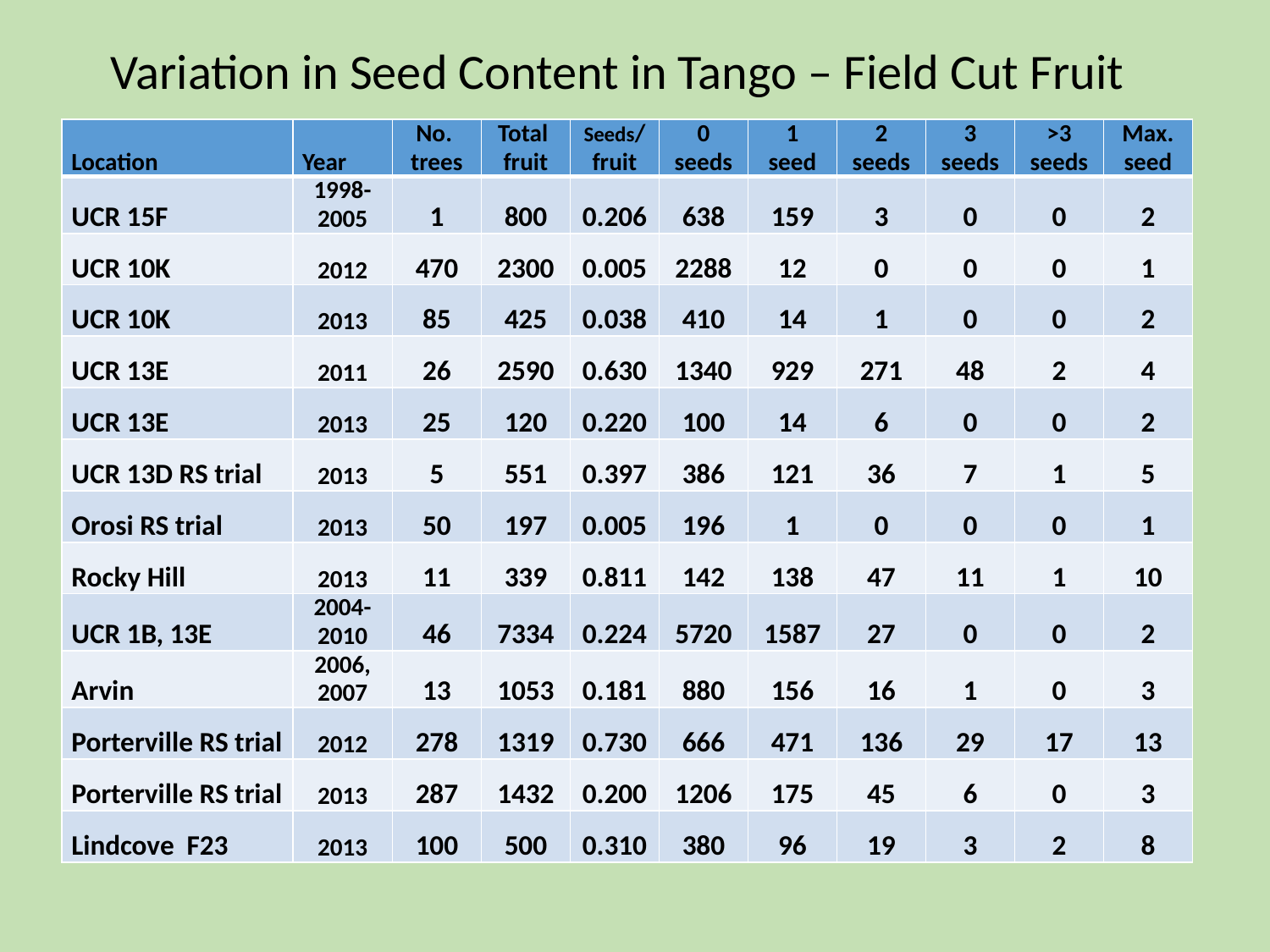

# Variation in Seed Content in Tango – Field Cut Fruit
| Location | Year | No. trees | Total fruit | Seeds/ fruit | 0 seeds | 1 seed | 2 seeds | 3 seeds | >3 seeds | Max. seed |
| --- | --- | --- | --- | --- | --- | --- | --- | --- | --- | --- |
| UCR 15F | 1998-2005 | 1 | 800 | 0.206 | 638 | 159 | 3 | 0 | 0 | 2 |
| UCR 10K | 2012 | 470 | 2300 | 0.005 | 2288 | 12 | 0 | 0 | 0 | 1 |
| UCR 10K | 2013 | 85 | 425 | 0.038 | 410 | 14 | 1 | 0 | 0 | 2 |
| UCR 13E | 2011 | 26 | 2590 | 0.630 | 1340 | 929 | 271 | 48 | 2 | 4 |
| UCR 13E | 2013 | 25 | 120 | 0.220 | 100 | 14 | 6 | 0 | 0 | 2 |
| UCR 13D RS trial | 2013 | 5 | 551 | 0.397 | 386 | 121 | 36 | 7 | 1 | 5 |
| Orosi RS trial | 2013 | 50 | 197 | 0.005 | 196 | 1 | 0 | 0 | 0 | 1 |
| Rocky Hill | 2013 | 11 | 339 | 0.811 | 142 | 138 | 47 | 11 | 1 | 10 |
| UCR 1B, 13E | 2004-2010 | 46 | 7334 | 0.224 | 5720 | 1587 | 27 | 0 | 0 | 2 |
| Arvin | 2006, 2007 | 13 | 1053 | 0.181 | 880 | 156 | 16 | 1 | 0 | 3 |
| Porterville RS trial | 2012 | 278 | 1319 | 0.730 | 666 | 471 | 136 | 29 | 17 | 13 |
| Porterville RS trial | 2013 | 287 | 1432 | 0.200 | 1206 | 175 | 45 | 6 | 0 | 3 |
| Lindcove F23 | 2013 | 100 | 500 | 0.310 | 380 | 96 | 19 | 3 | 2 | 8 |